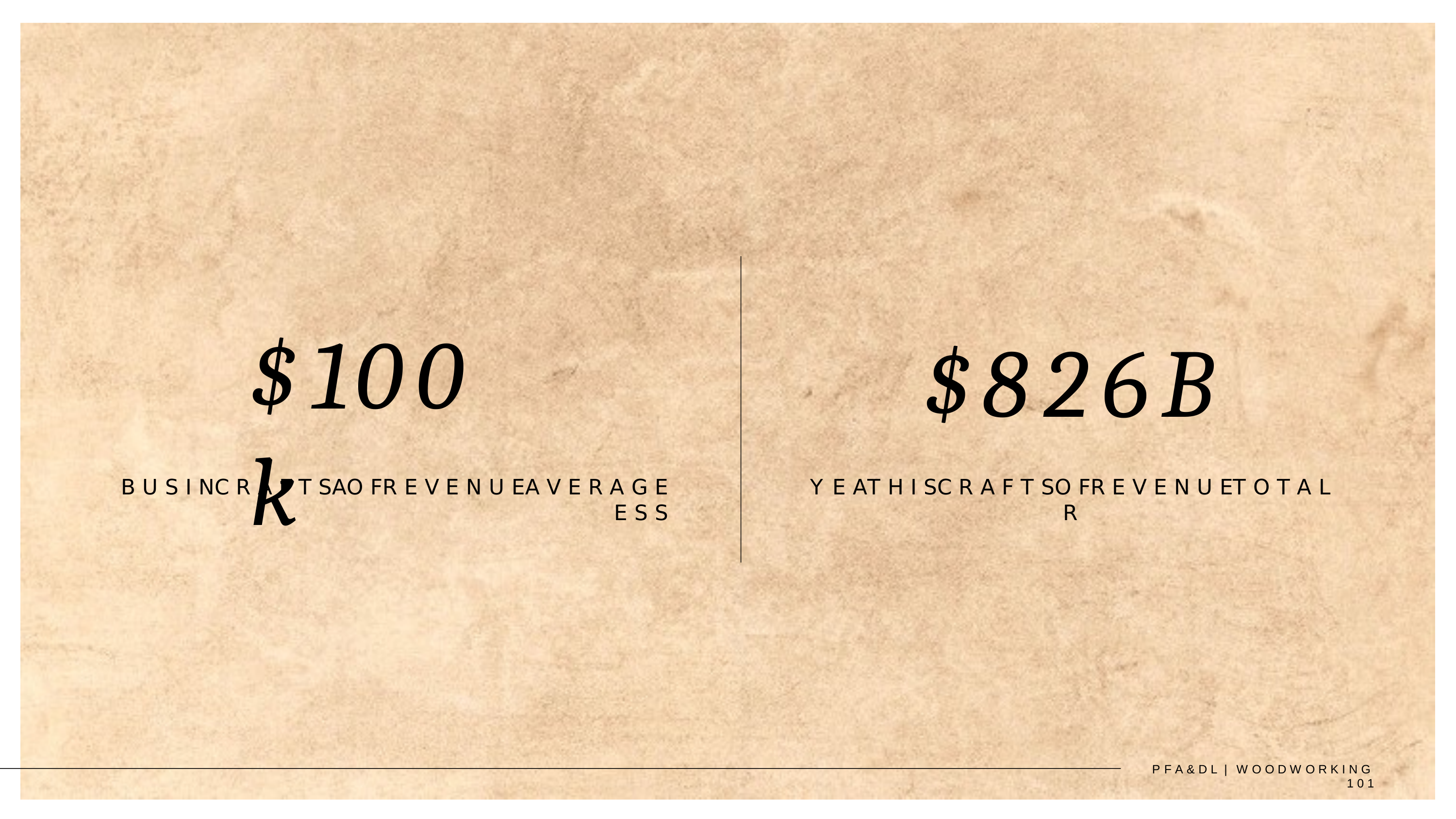

# $100k
$826B
T O T A L	R E V E N U E	O F	C R A F T S	T H I S	Y E A R
A V E R A G E	R E V E N U E	O F	A	C R A F T S	B U S I N E S S
P F A & D L  |  W O O D W O R K I N G  1 0 1